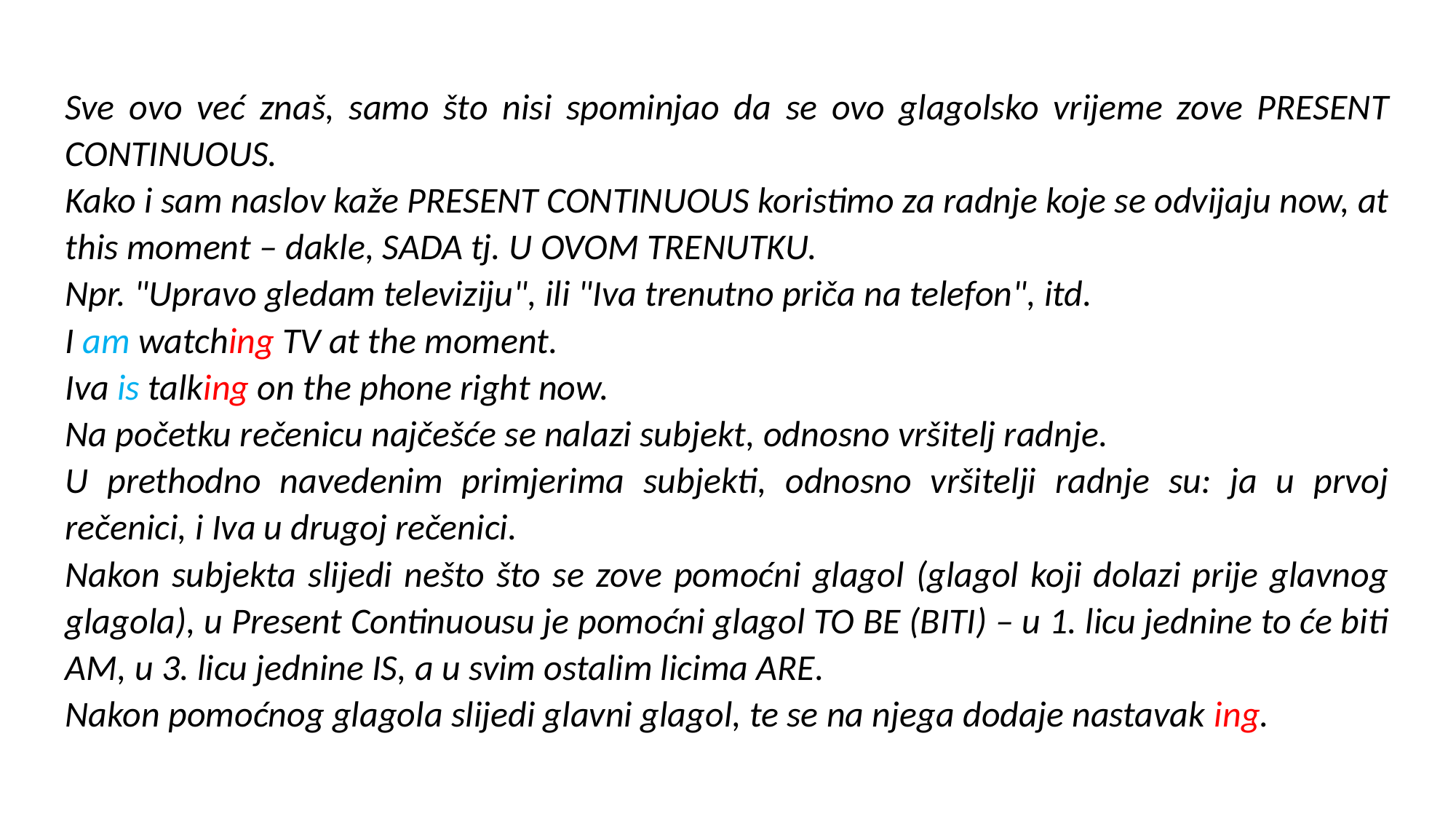

Sve ovo već znaš, samo što nisi spominjao da se ovo glagolsko vrijeme zove PRESENT CONTINUOUS.
Kako i sam naslov kaže PRESENT CONTINUOUS koristimo za radnje koje se odvijaju now, at this moment – dakle, SADA tj. U OVOM TRENUTKU.
Npr. "Upravo gledam televiziju", ili "Iva trenutno priča na telefon", itd.
I am watching TV at the moment.
Iva is talking on the phone right now.
Na početku rečenicu najčešće se nalazi subjekt, odnosno vršitelj radnje.
U prethodno navedenim primjerima subjekti, odnosno vršitelji radnje su: ja u prvoj rečenici, i Iva u drugoj rečenici.
Nakon subjekta slijedi nešto što se zove pomoćni glagol (glagol koji dolazi prije glavnog glagola), u Present Continuousu je pomoćni glagol TO BE (BITI) – u 1. licu jednine to će biti AM, u 3. licu jednine IS, a u svim ostalim licima ARE.
Nakon pomoćnog glagola slijedi glavni glagol, te se na njega dodaje nastavak ing.